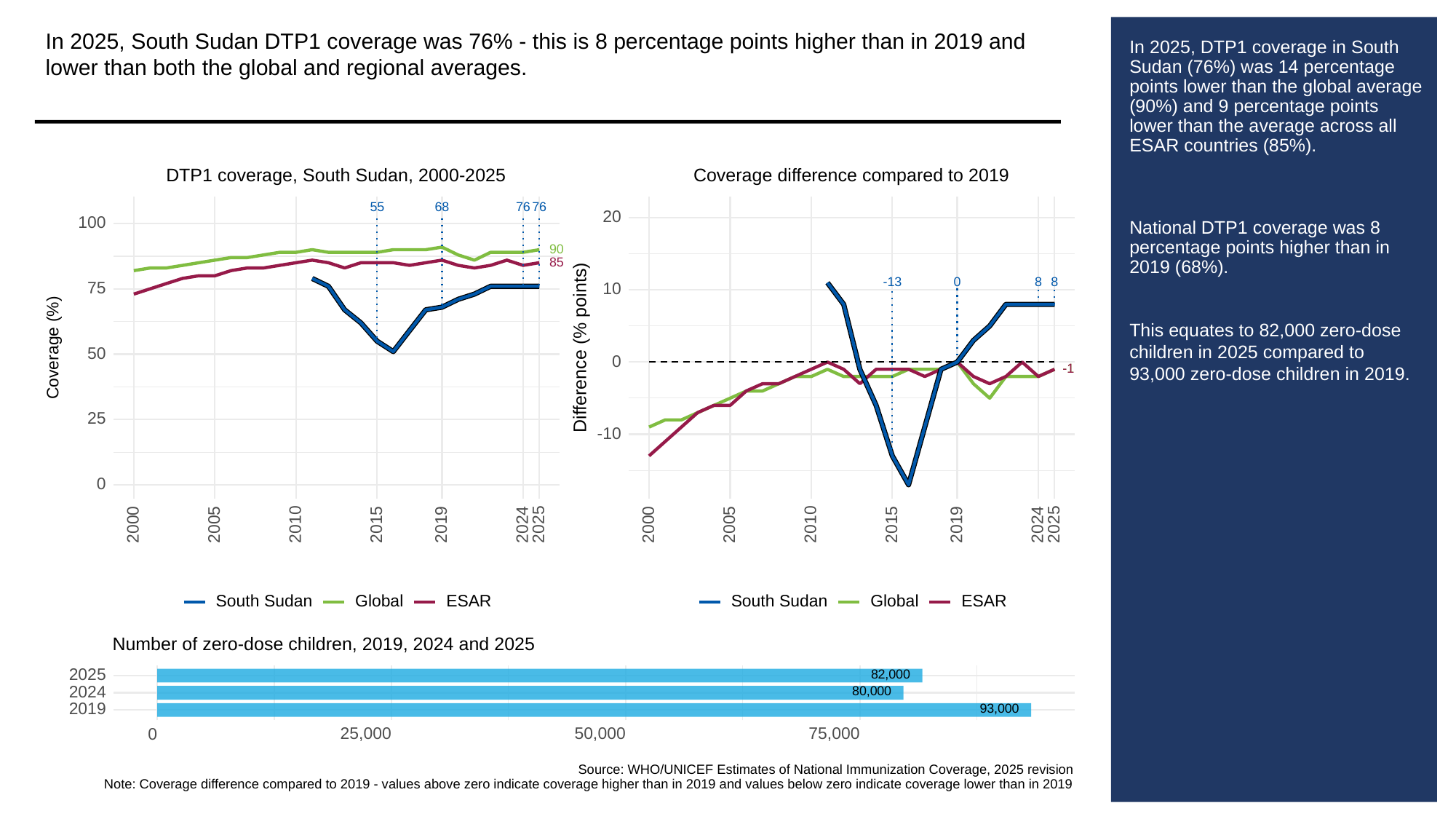

In 2025, South Sudan DTP1 coverage was 76% - this is 8 percentage points higher than in 2019 and lower than both the global and regional averages.
# In 2025, DTP1 coverage in South Sudan (76%) was 14 percentage points lower than the global average (90%) and 9 percentage points lower than the average across all ESAR countries (85%).

National DTP1 coverage was 8 percentage points higher than in 2019 (68%).

This equates to 82,000 zero-dose children in 2025 compared to 93,000 zero-dose children in 2019.

DTP1 coverage, South Sudan, 2000-2025
Coverage difference compared to 2019

68
76
76
55
20
100

90

85

-13
0
8
8

75
10

Difference (% points)
Coverage (%)
50

0

-1
-1

25

-10

0

2000
2005
2010
2015
2019
2024
2025
2000
2005
2010
2015
2019
2024
2025
South Sudan
Global
ESAR
South Sudan
Global
ESAR

Number of zero-dose children, 2019, 2024 and 2025

82,000
2025

80,000
2024

93,000
2019

25,000
50,000
75,000
0
Source: WHO/UNICEF Estimates of National Immunization Coverage, 2025 revision
Note: Coverage difference compared to 2019 - values above zero indicate coverage higher than in 2019 and values below zero indicate coverage lower than in 2019